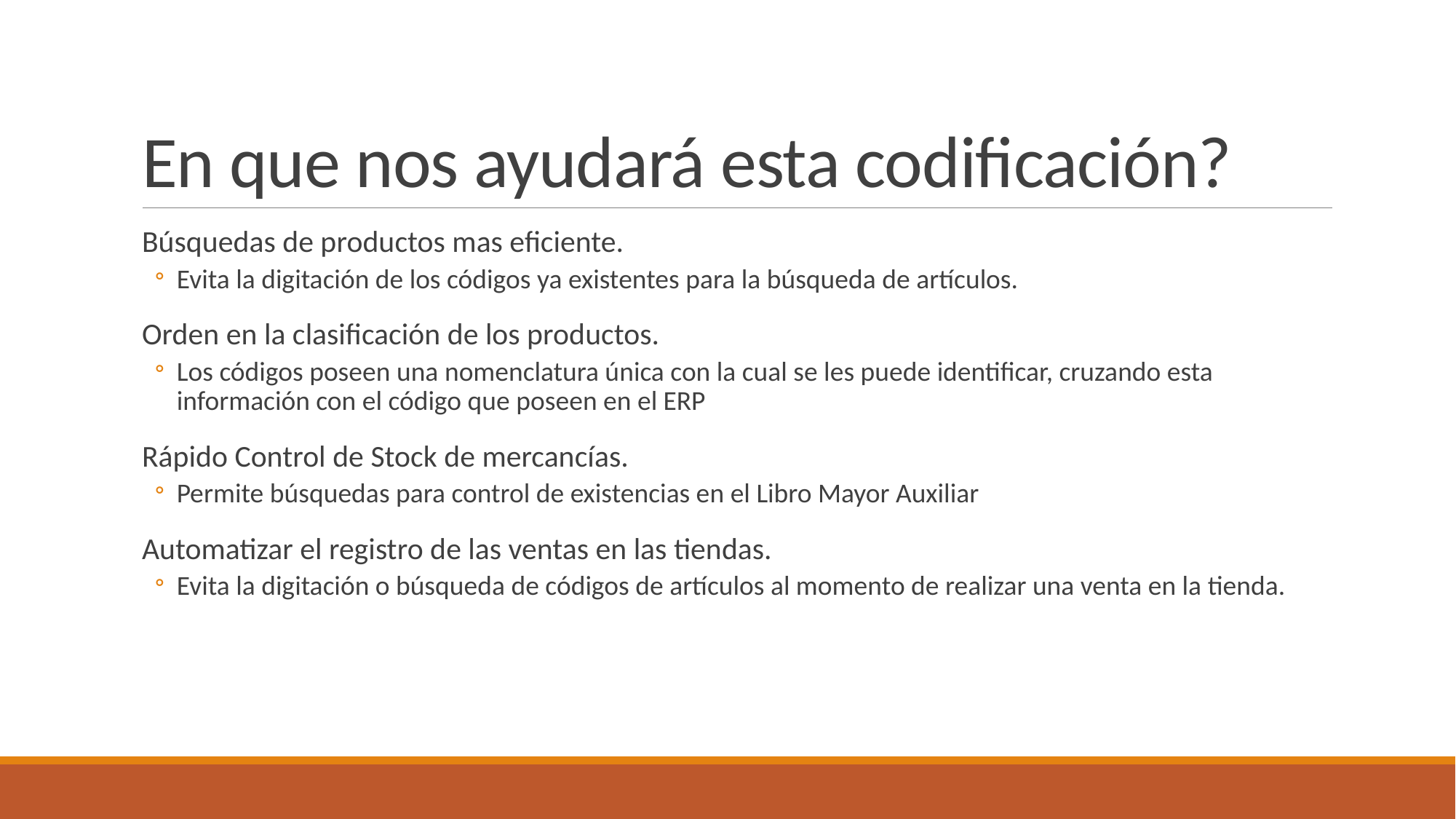

# En que nos ayudará esta codificación?
Búsquedas de productos mas eficiente.
Evita la digitación de los códigos ya existentes para la búsqueda de artículos.
Orden en la clasificación de los productos.
Los códigos poseen una nomenclatura única con la cual se les puede identificar, cruzando esta información con el código que poseen en el ERP
Rápido Control de Stock de mercancías.
Permite búsquedas para control de existencias en el Libro Mayor Auxiliar
Automatizar el registro de las ventas en las tiendas.
Evita la digitación o búsqueda de códigos de artículos al momento de realizar una venta en la tienda.